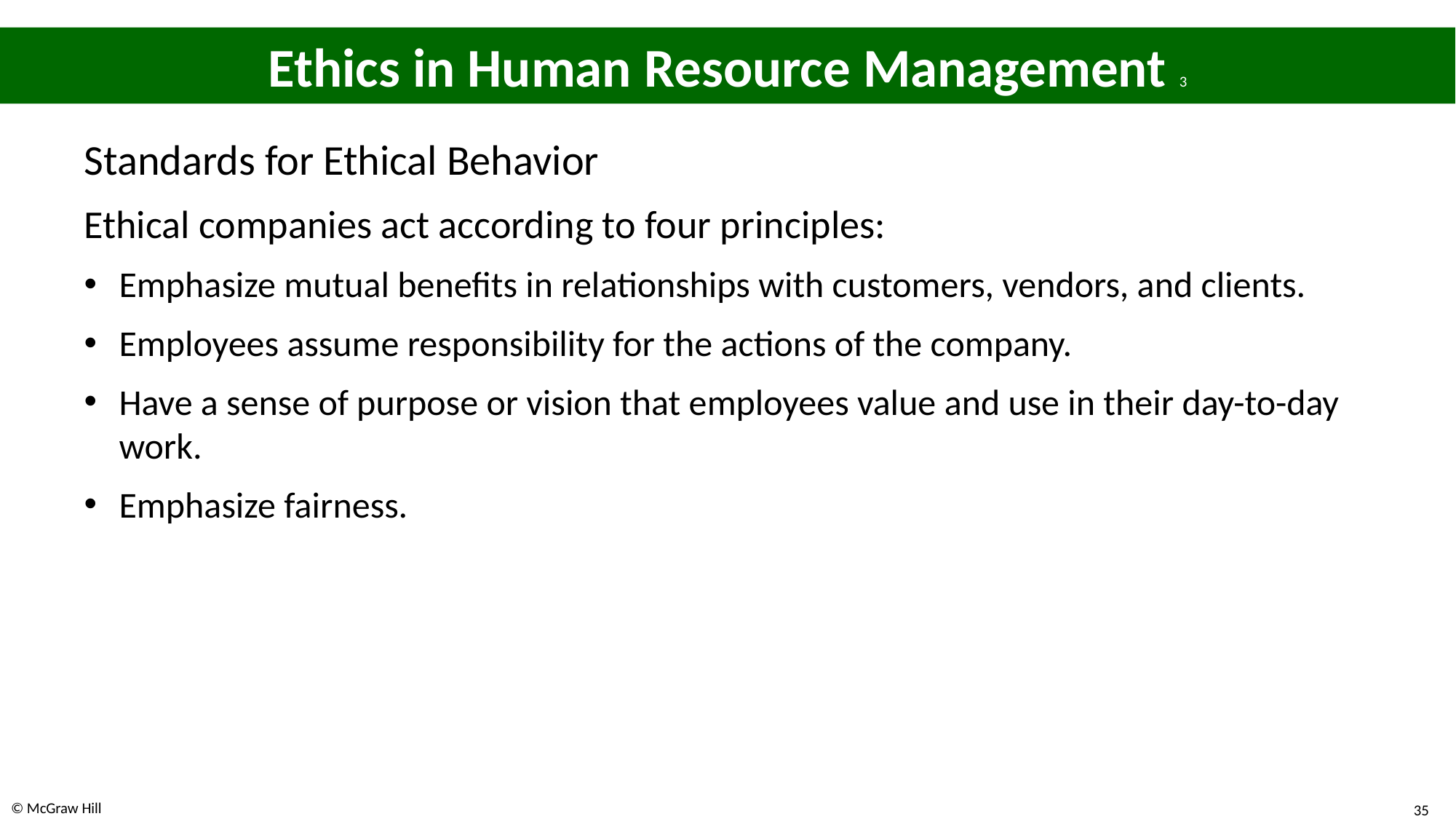

# Ethics in Human Resource Management 3
Standards for Ethical Behavior
Ethical companies act according to four principles:
Emphasize mutual benefits in relationships with customers, vendors, and clients.
Employees assume responsibility for the actions of the company.
Have a sense of purpose or vision that employees value and use in their day-to-day work.
Emphasize fairness.